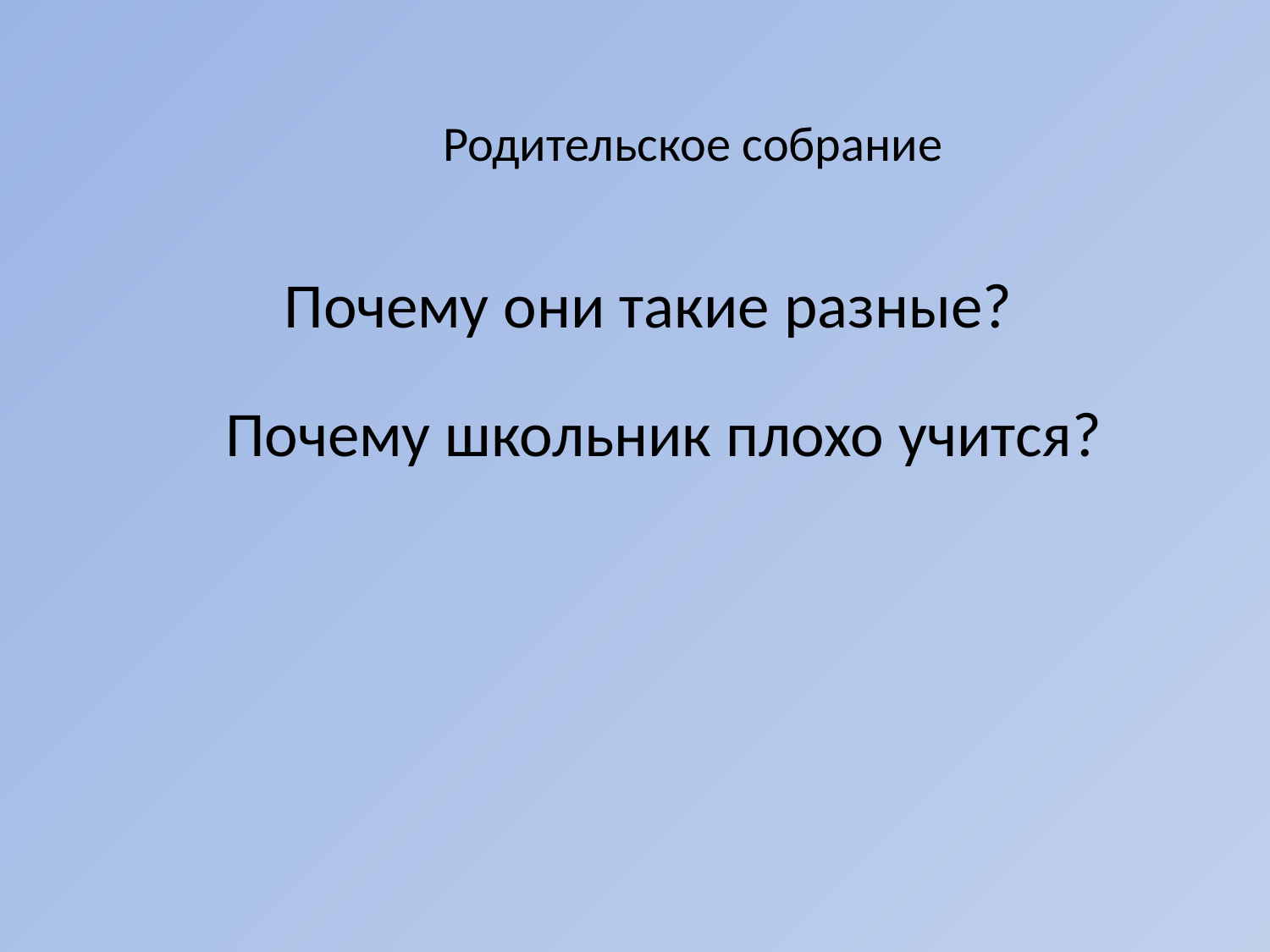

# Родительское собрание
Почему они такие разные?
Почему школьник плохо учится?